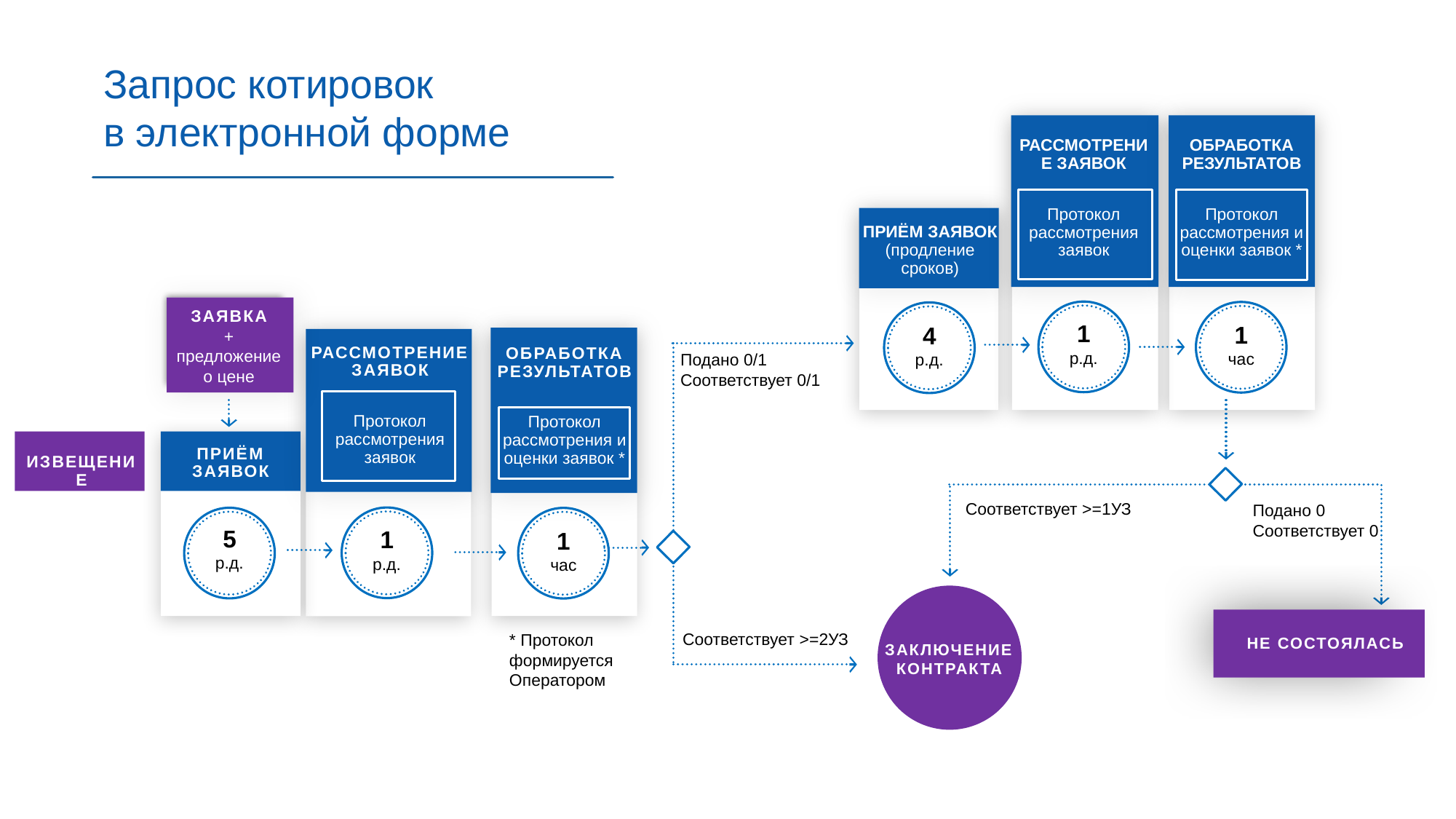

Запрос котировок
в электронной форме

РАССМОТРЕНИЕ ЗАЯВОК

Протокол рассмотрения заявок

ОБРАБОТКА РЕЗУЛЬТАТОВ

Протокол рассмотрения и оценки заявок *

ПРИЁМ ЗАЯВОК (продление сроков)

ЗАЯВКА
+ предложение о цене

1 р.д.
1 час
4 р.д.

РАССМОТРЕНИЕ ЗАЯВОК

Протокол рассмотрения заявок

ОБРАБОТКА РЕЗУЛЬТАТОВ

Протокол рассмотрения и оценки заявок *

Подано 0/1
Соответствует 0/1

ПРИЁМ ЗАЯВОК

ИЗВЕЩЕНИЕ

Соответствует >=1УЗ
Подано 0
Соответствует 0

5 р.д.
1 р.д.
1 час

Соответствует >=2УЗ
* Протокол формируется Оператором
НЕ СОСТОЯЛАСЬ
ЗАКЛЮЧЕНИЕ КОНТРАКТА